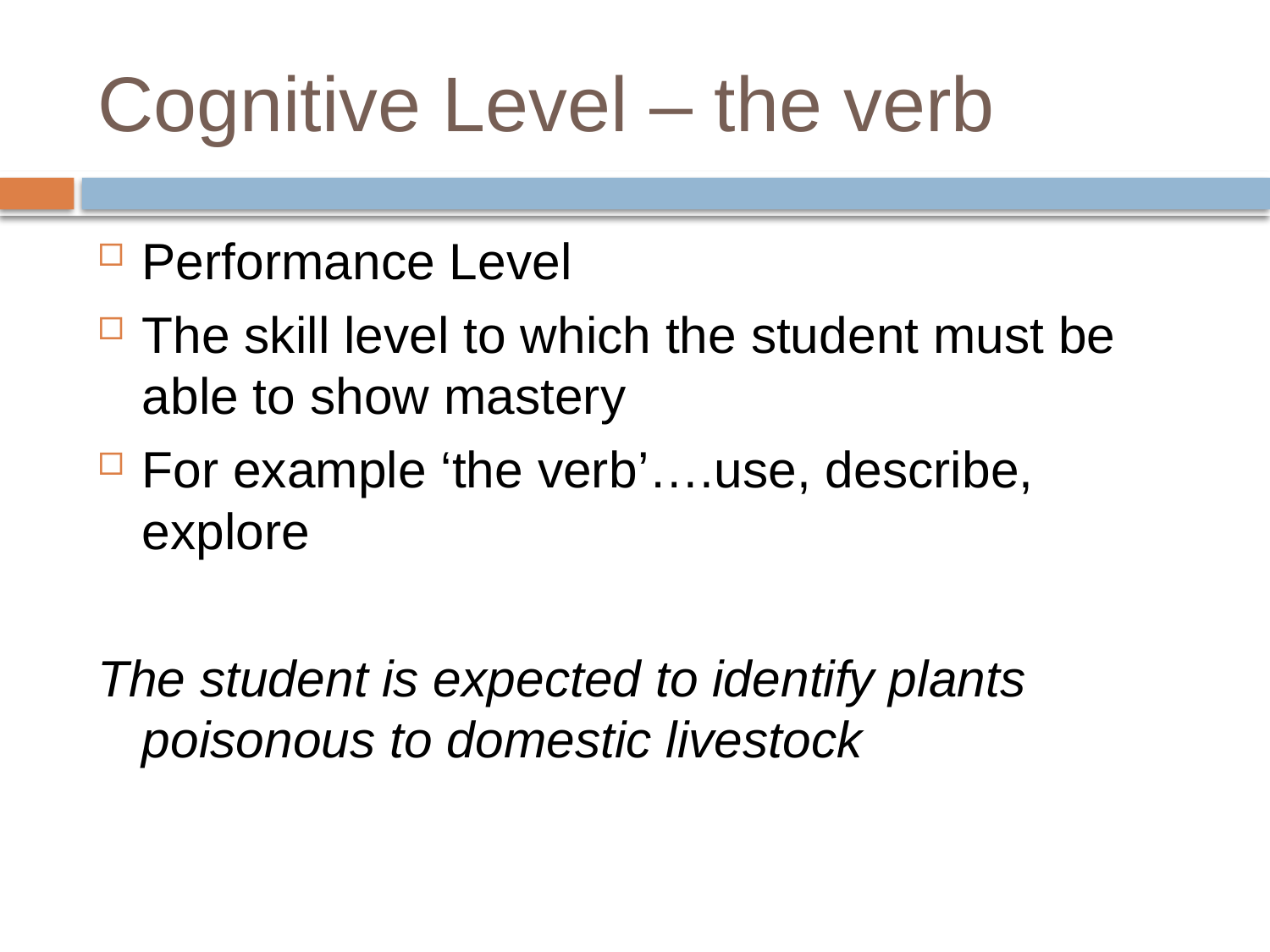

# Cognitive Level – the verb
Performance Level
The skill level to which the student must be able to show mastery
For example ‘the verb’….use, describe, explore

The student is expected to identify plants poisonous to domestic livestock